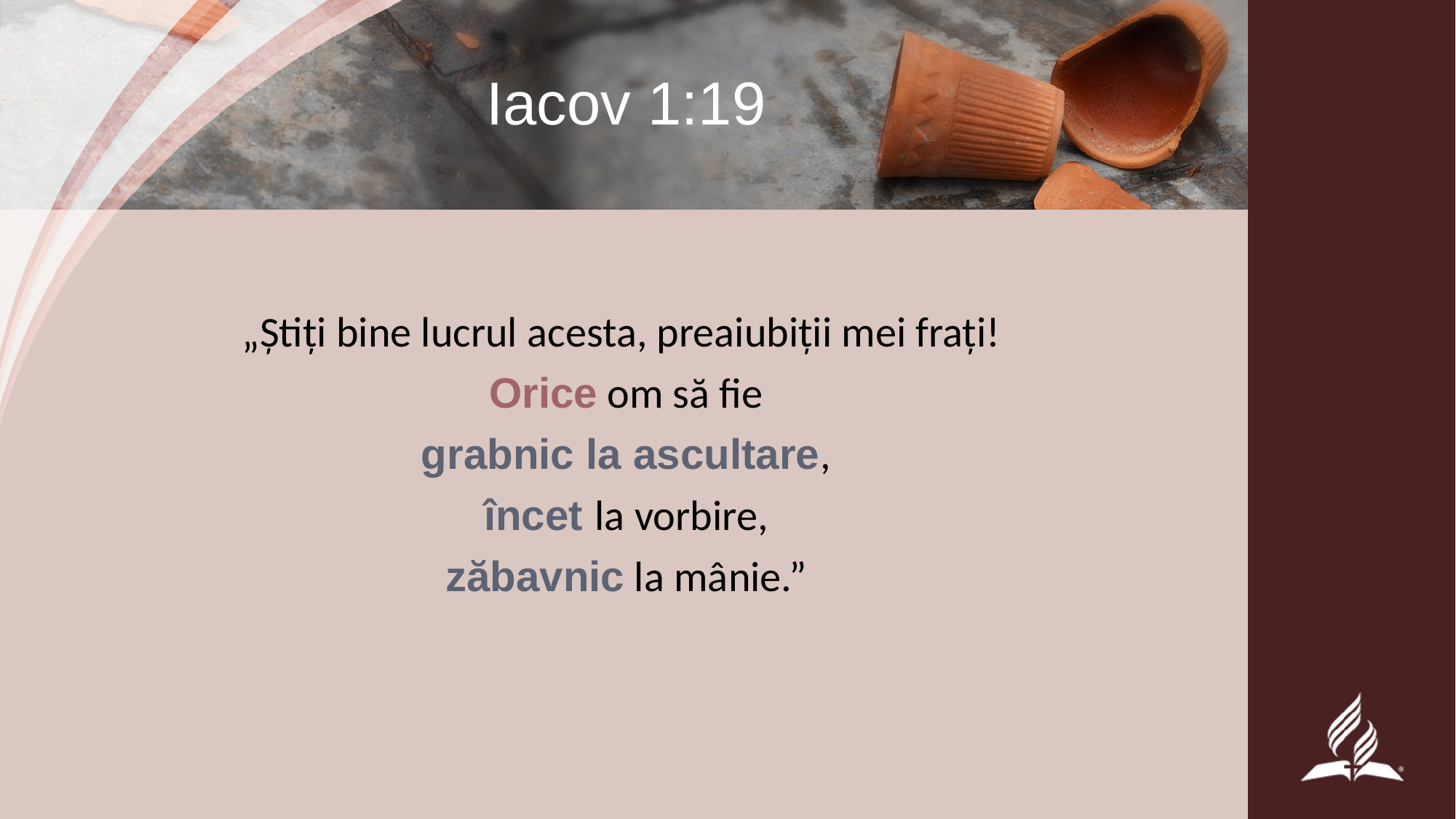

# Iacov 1:19

„Știți bine lucrul acesta, preaiubiții mei frați!
Orice om să fie
grabnic la ascultare,
încet la vorbire,
zăbavnic la mânie.”